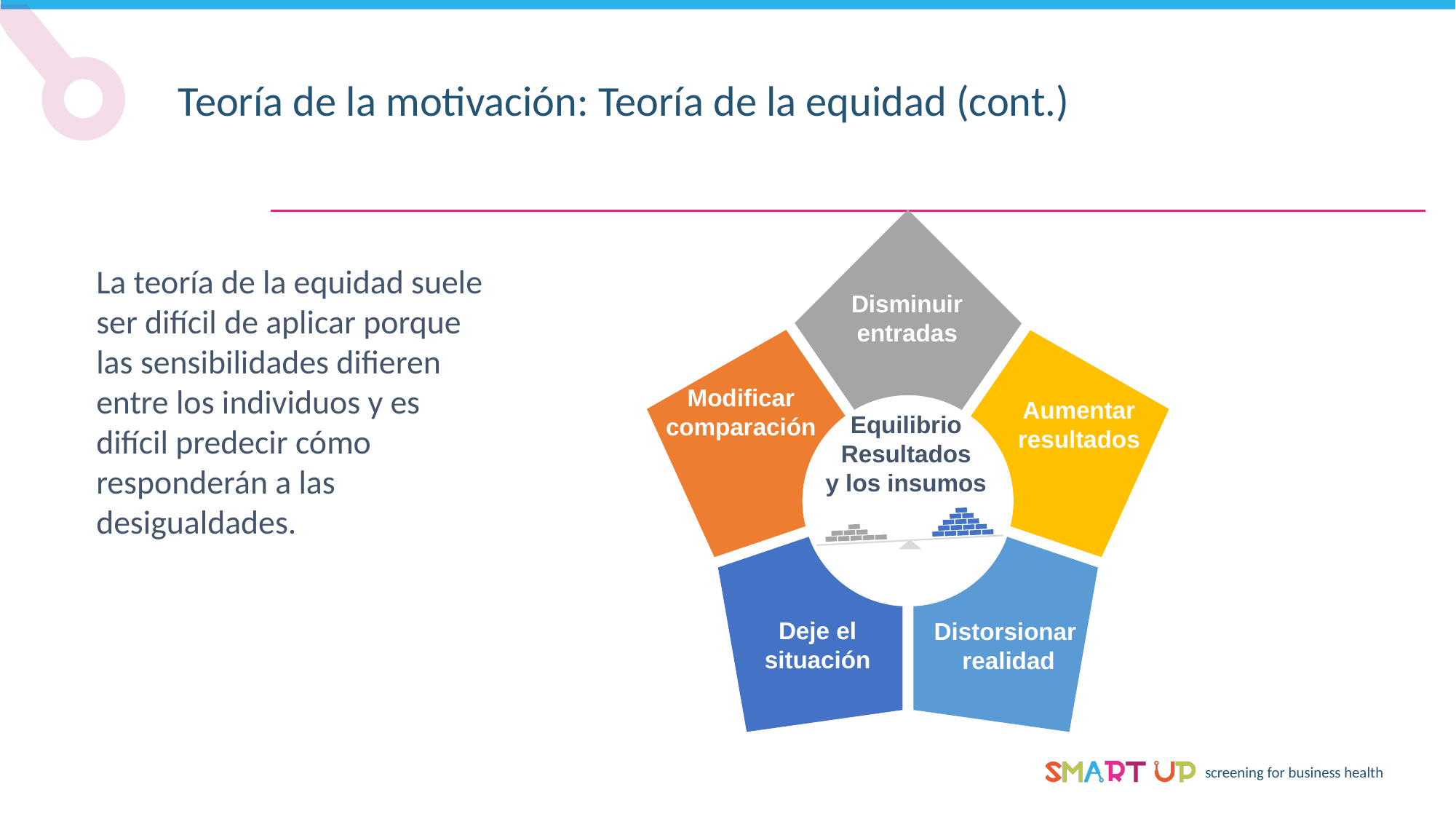

Teoría de la motivación: Teoría de la equidad (cont.)

Disminuir
entradas

Modificar
comparación
Aumentar
resultados

Deje el
situación
Distorsionar
realidad
La teoría de la equidad suele ser difícil de aplicar porque las sensibilidades difieren entre los individuos y es difícil predecir cómo responderán a las desigualdades.

Equilibrio
Resultados
y los insumos